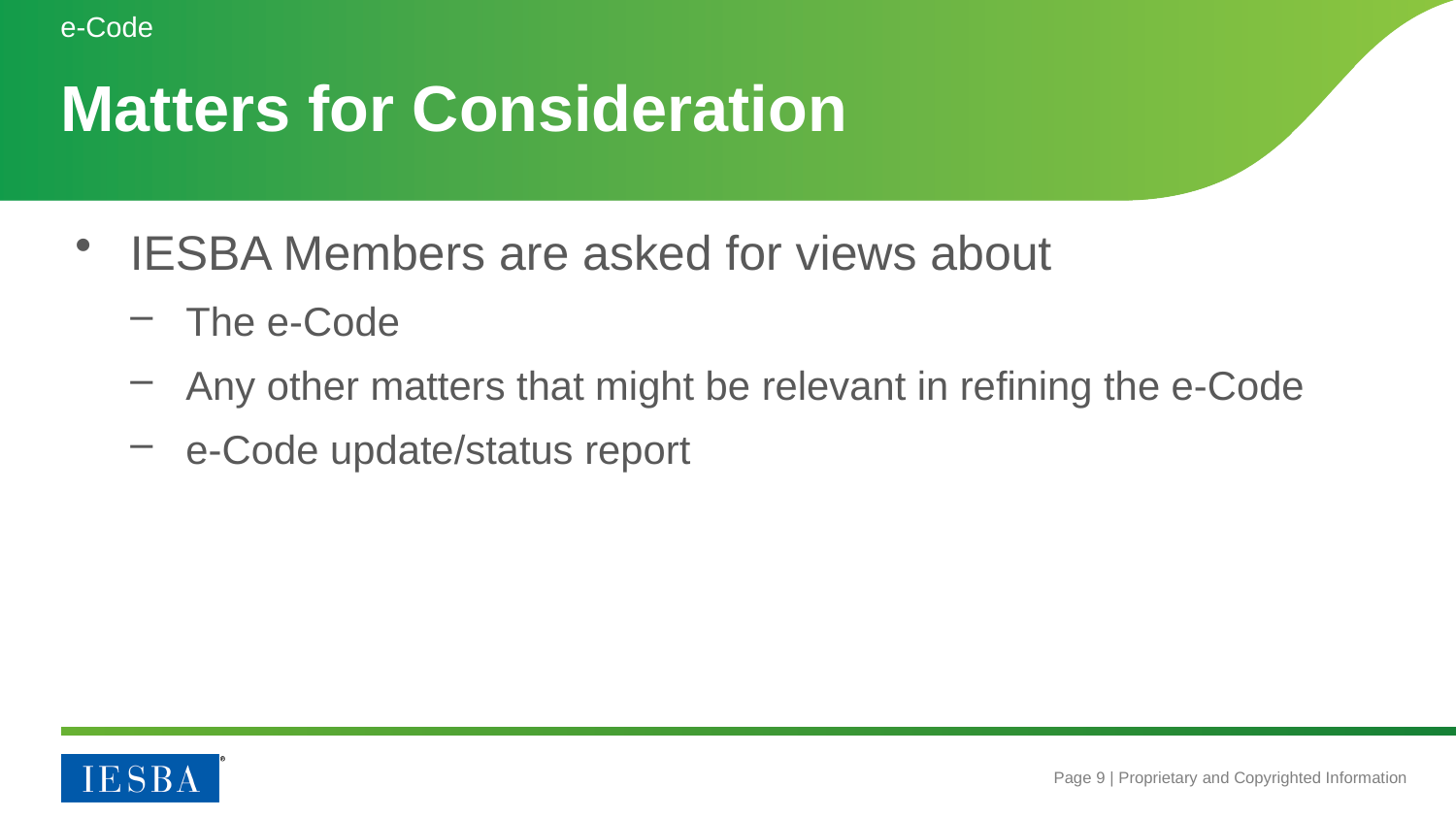

e-Code
# Matters for Consideration
IESBA Members are asked for views about
The e-Code
Any other matters that might be relevant in refining the e-Code
e-Code update/status report